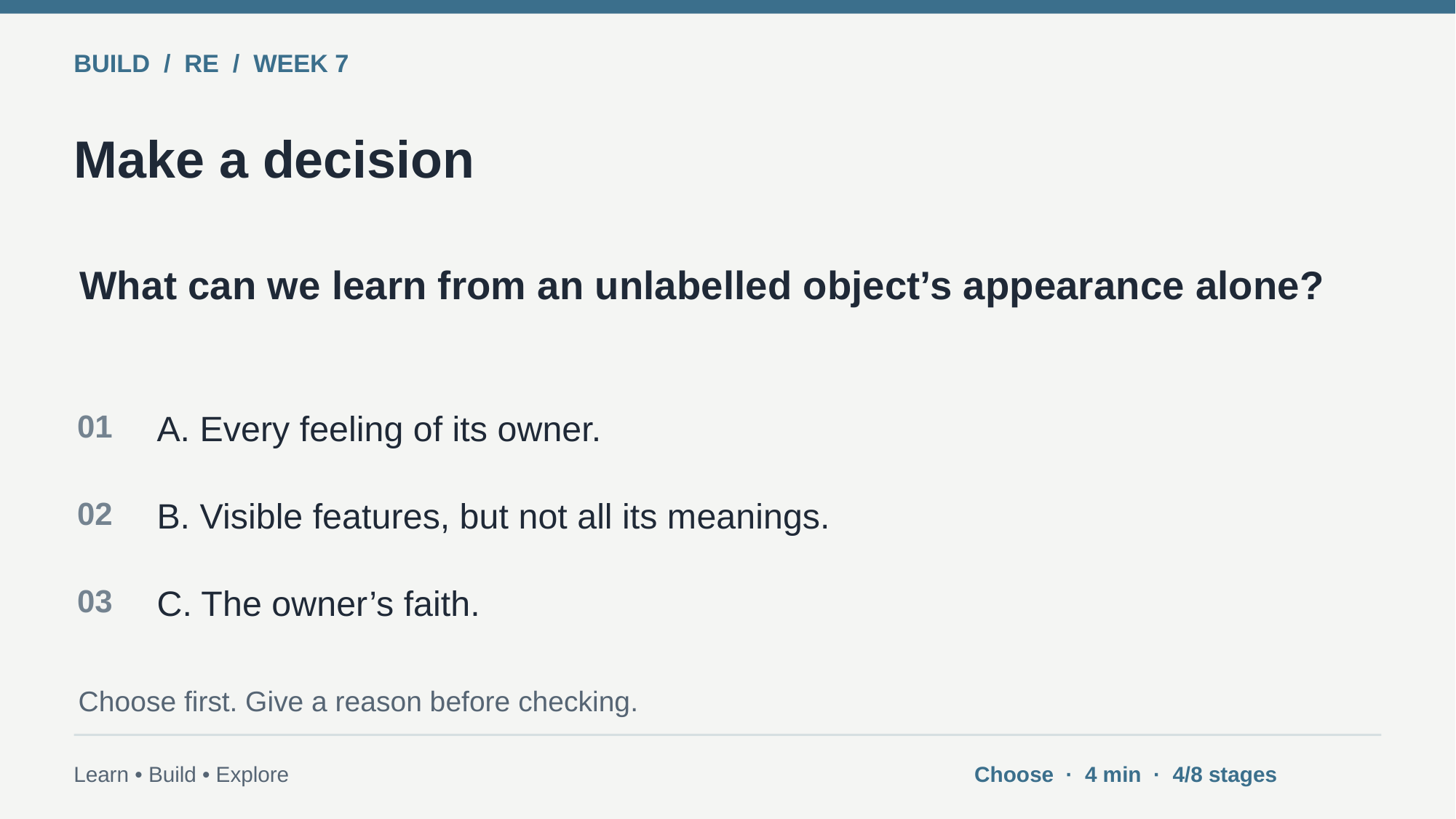

BUILD  /  RE  /  WEEK 7
Make a decision
What can we learn from an unlabelled object’s appearance alone?
01
A. Every feeling of its owner.
02
B. Visible features, but not all its meanings.
03
C. The owner’s faith.
Choose first. Give a reason before checking.

Learn • Build • Explore
Choose  ·  4 min  ·  4/8 stages